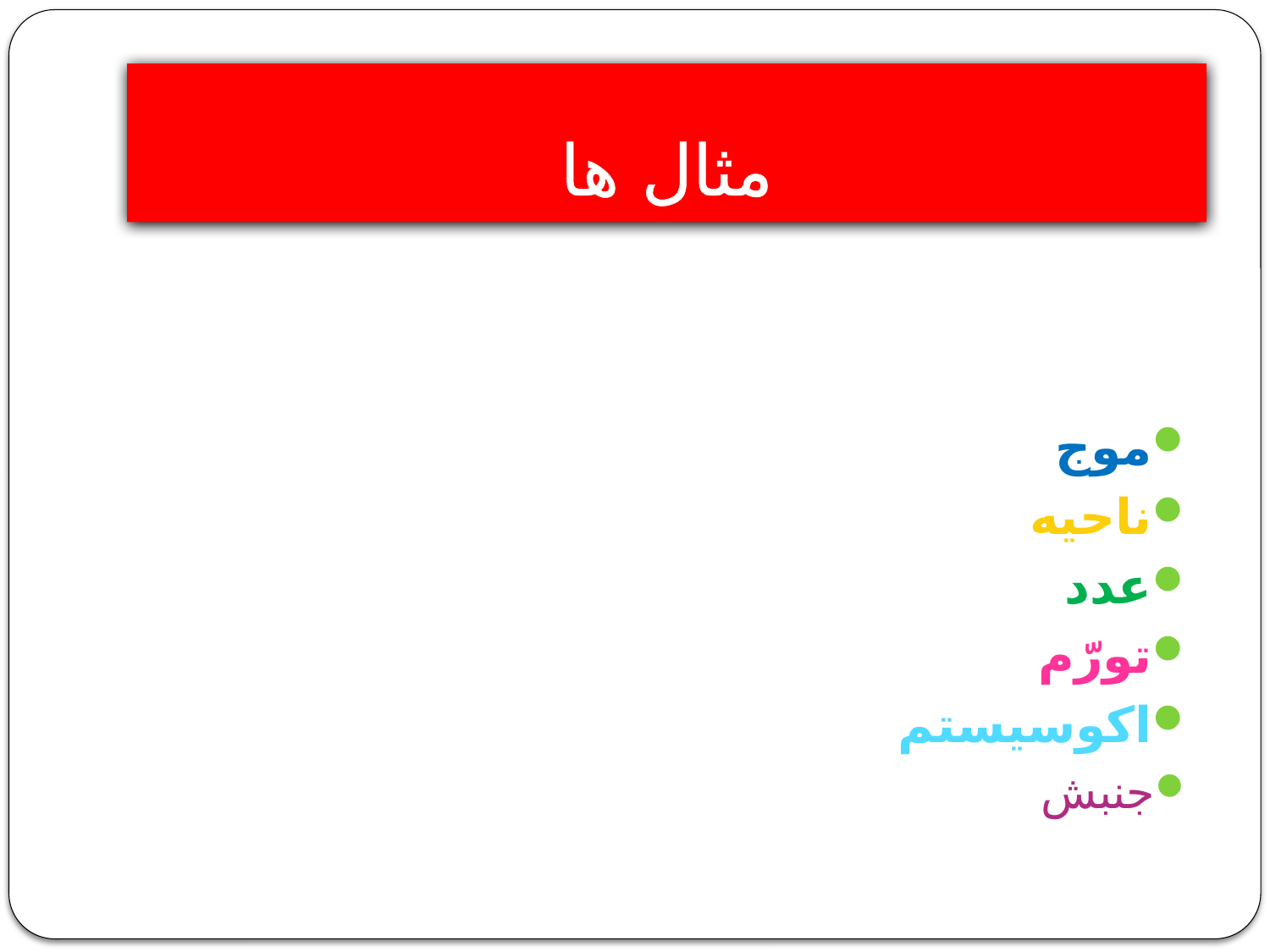

# مثال ها

موج
ناحیه
عدد
تورّم
اکوسیستم
جنبش